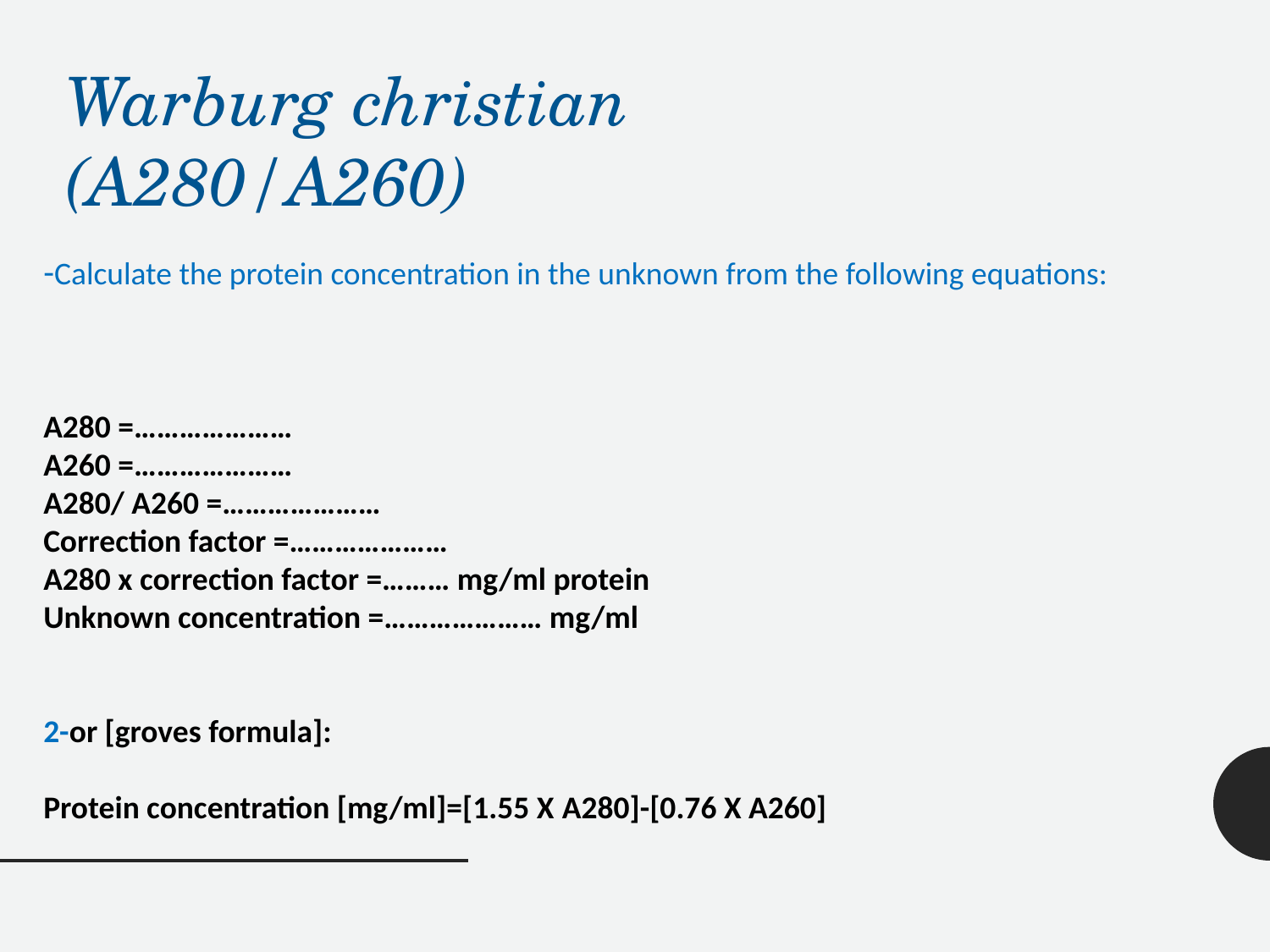

Warburg christian  (A280/A260)

-Calculate the protein concentration in the unknown from the following equations:

A280 =…………………
A260 =…………………
A280/ A260 =…………………
Correction factor =…………………
A280 x correction factor =……… mg/ml protein
Unknown concentration =………………… mg/ml

2-or [groves formula]:

Protein concentration [mg/ml]=[1.55 X A280]-[0.76 X A260]